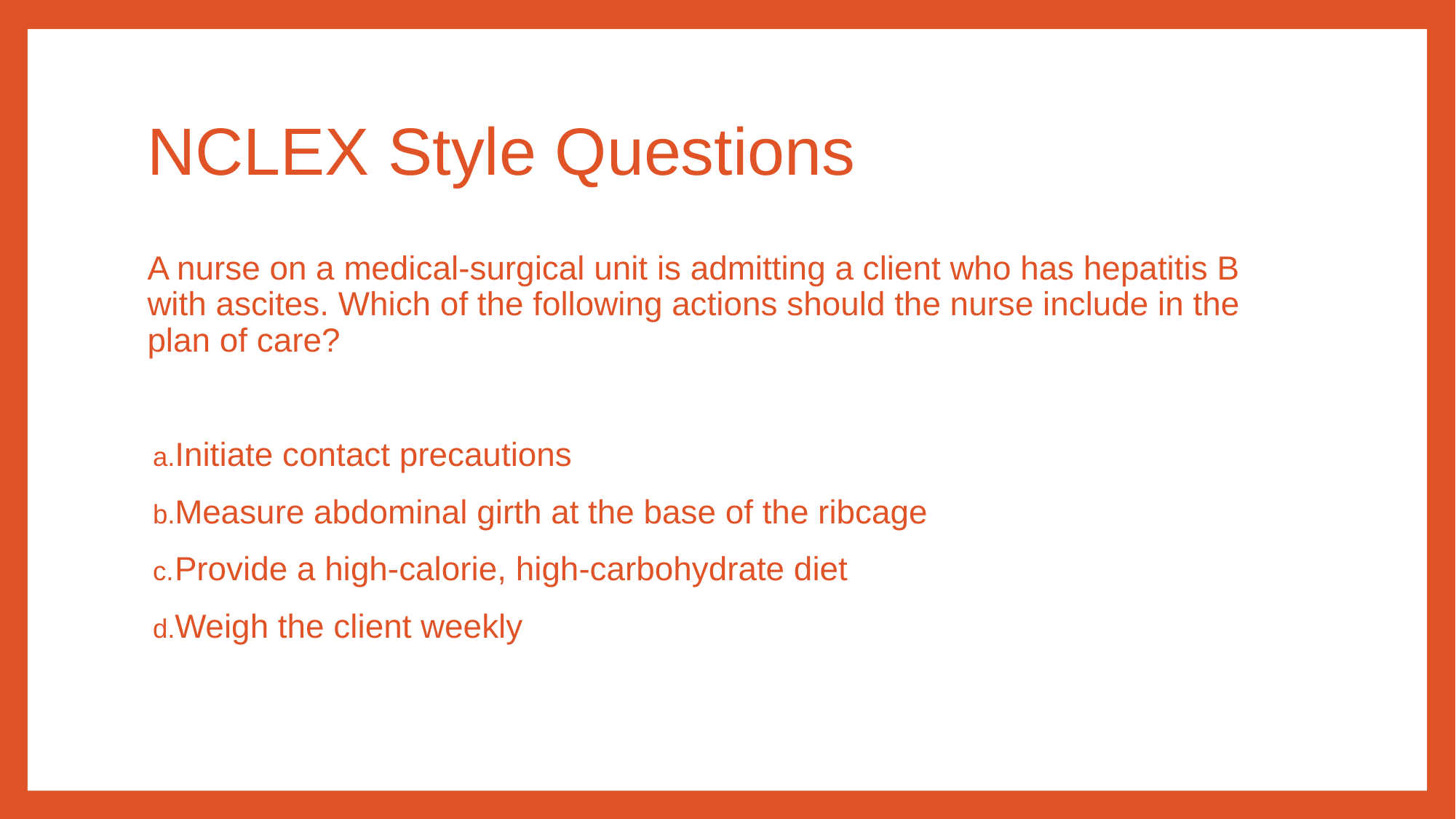

# NCLEX Style Questions
A nurse on a medical-surgical unit is admitting a client who has hepatitis B with ascites. Which of the following actions should the nurse include in the plan of care?

Initiate contact precautions
Measure abdominal girth at the base of the ribcage
Provide a high-calorie, high-carbohydrate diet
Weigh the client weekly